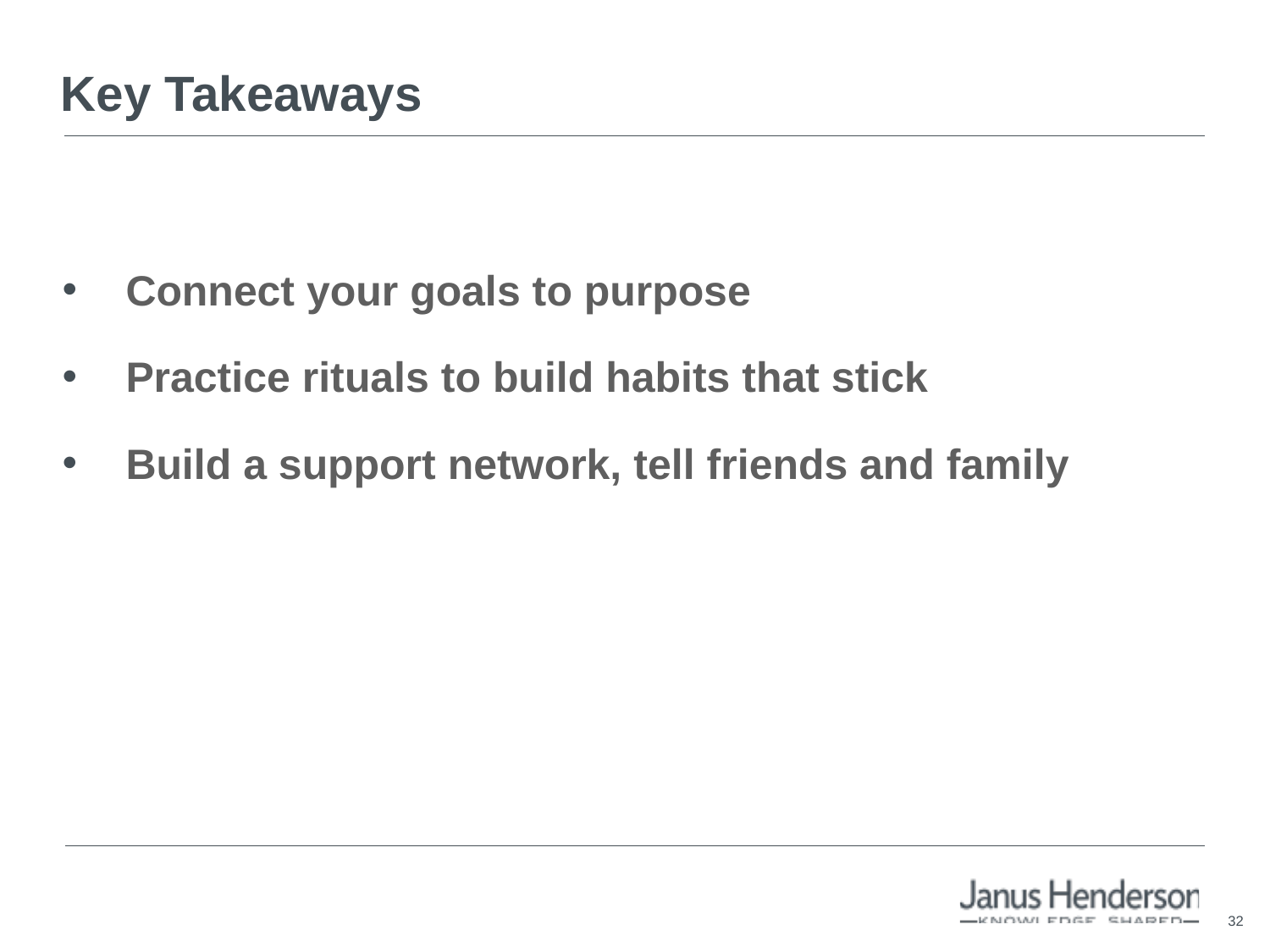

# Key Takeaways
Connect your goals to purpose
Practice rituals to build habits that stick
Build a support network, tell friends and family